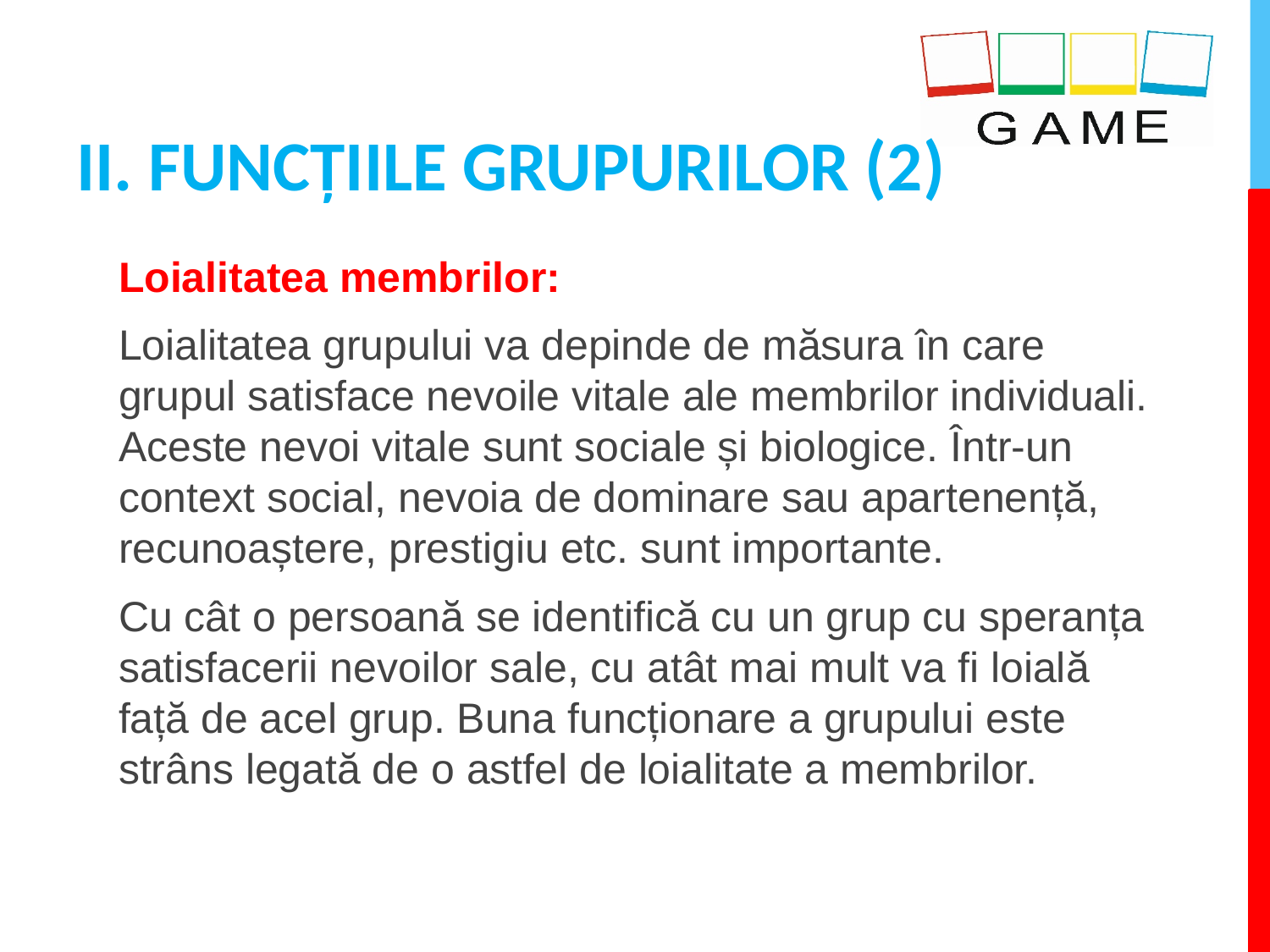

# II. FUNCȚIILE GRUPURILOR (2)
Loialitatea membrilor:
Loialitatea grupului va depinde de măsura în care grupul satisface nevoile vitale ale membrilor individuali. Aceste nevoi vitale sunt sociale și biologice. Într-un context social, nevoia de dominare sau apartenență, recunoaștere, prestigiu etc. sunt importante.
Cu cât o persoană se identifică cu un grup cu speranța satisfacerii nevoilor sale, cu atât mai mult va fi loială față de acel grup. Buna funcționare a grupului este strâns legată de o astfel de loialitate a membrilor.